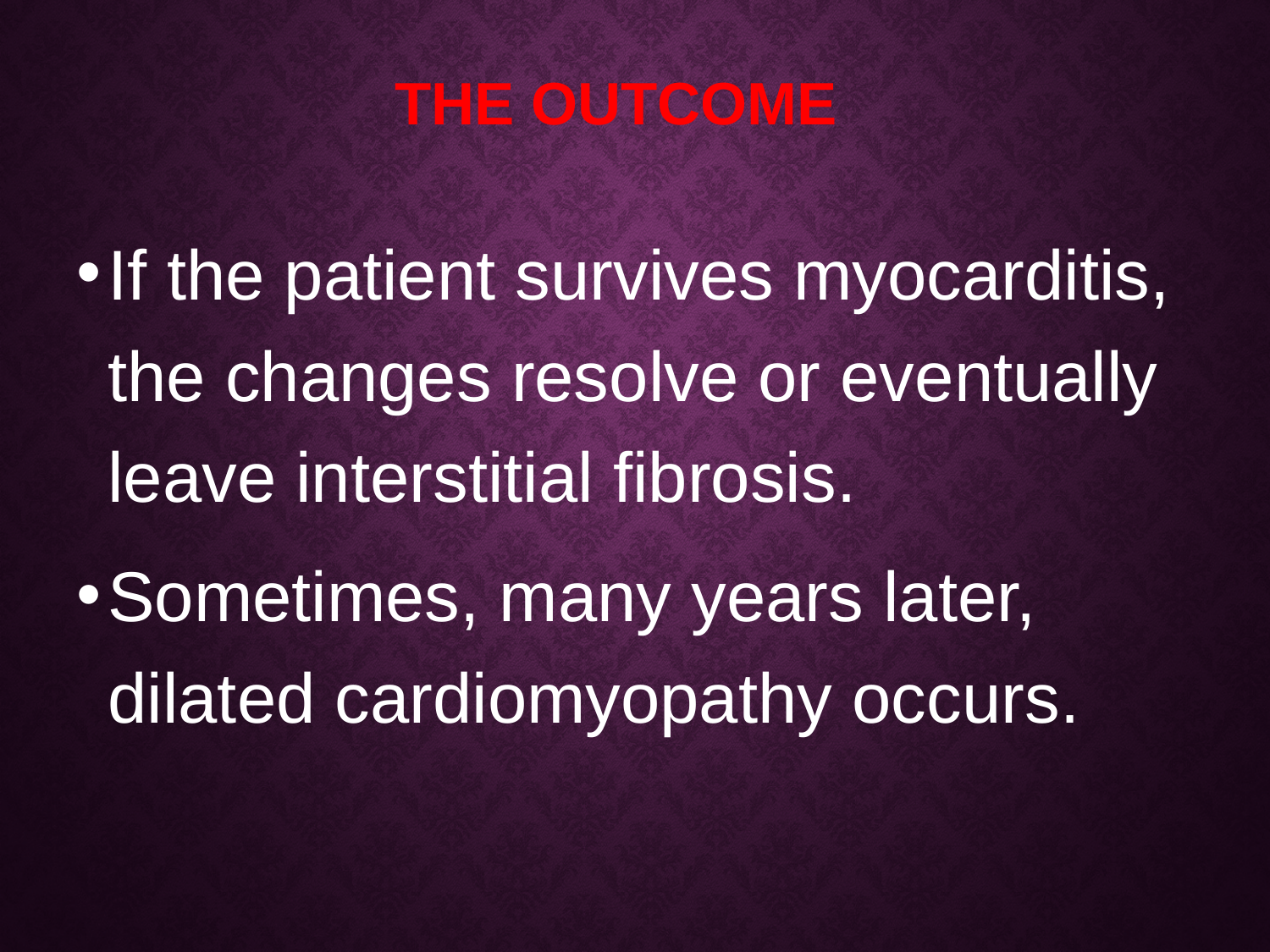

# The outcome
If the patient survives myocarditis, the changes resolve or eventually leave interstitial fibrosis.
Sometimes, many years later, dilated cardiomyopathy occurs.